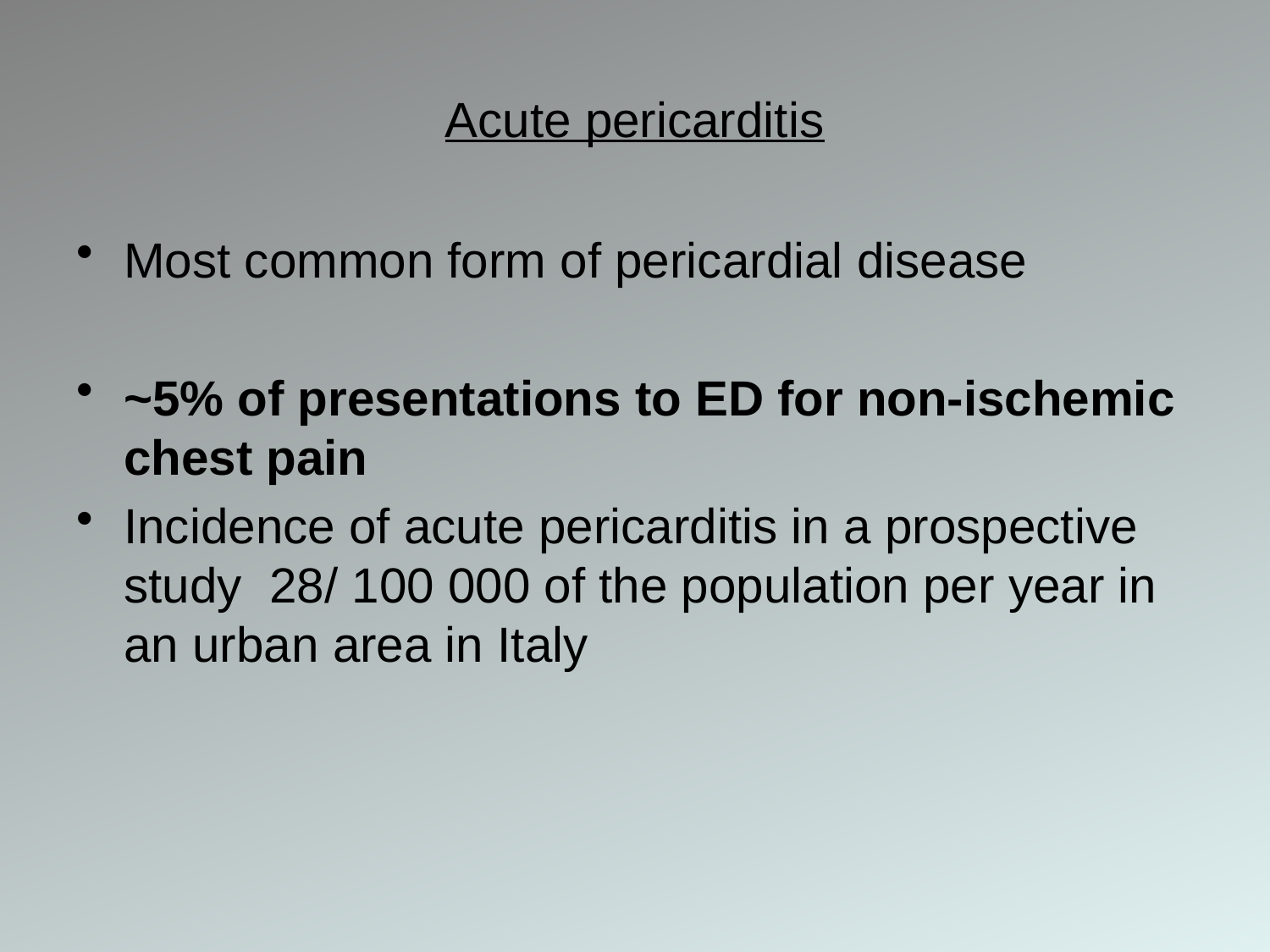

# Acute pericarditis
Most common form of pericardial disease

~5% of presentations to ED for non-ischemic chest pain
Incidence of acute pericarditis in a prospective study  28/ 100 000 of the population per year in an urban area in Italy